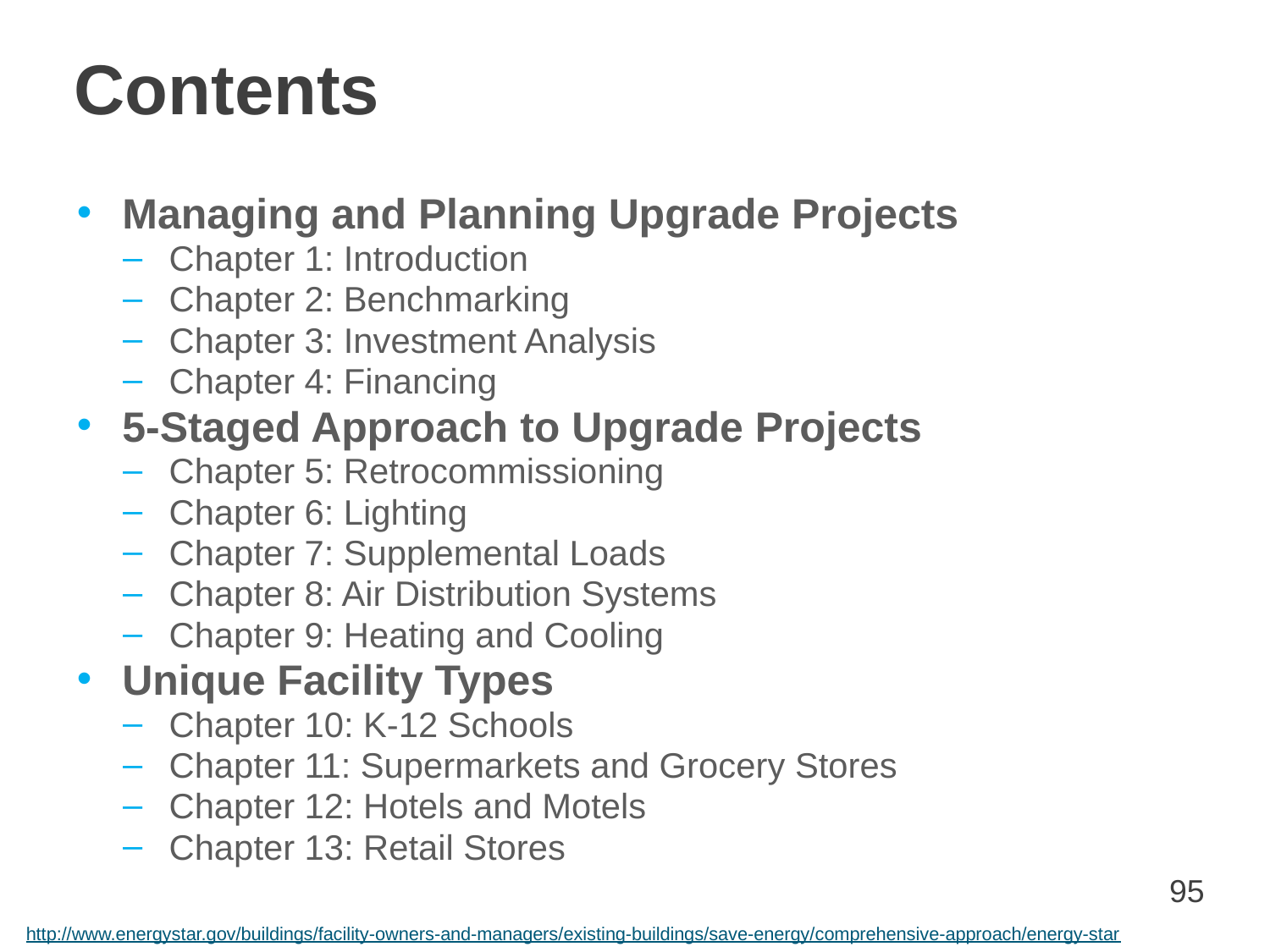

Contents
Managing and Planning Upgrade Projects
Chapter 1: Introduction
Chapter 2: Benchmarking
Chapter 3: Investment Analysis
Chapter 4: Financing
5-Staged Approach to Upgrade Projects
Chapter 5: Retrocommissioning
Chapter 6: Lighting
Chapter 7: Supplemental Loads
Chapter 8: Air Distribution Systems
Chapter 9: Heating and Cooling
Unique Facility Types
Chapter 10: K-12 Schools
Chapter 11: Supermarkets and Grocery Stores
Chapter 12: Hotels and Motels
Chapter 13: Retail Stores

http://www.energystar.gov/buildings/facility-owners-and-managers/existing-buildings/save-energy/comprehensive-approach/energy-star